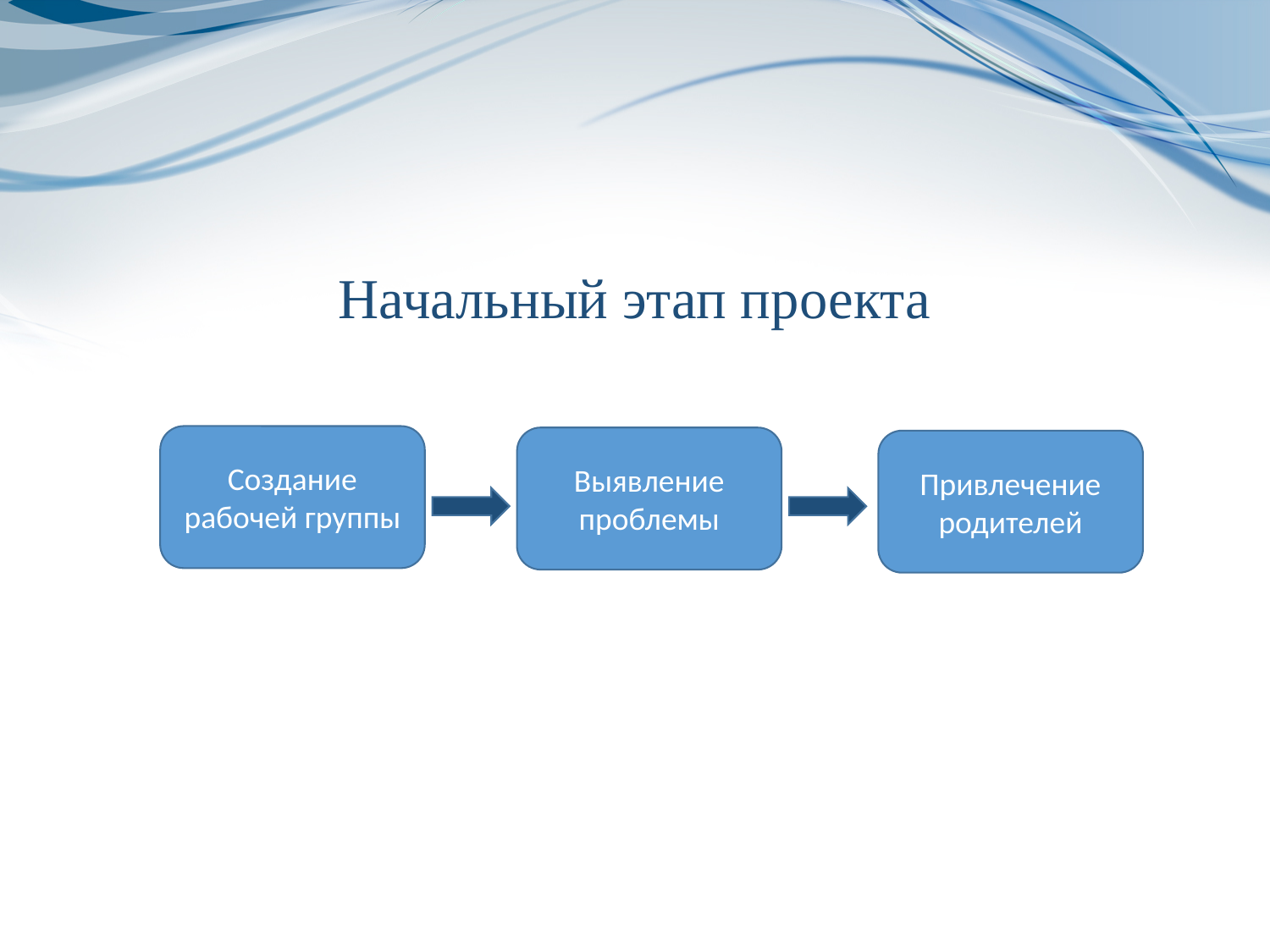

Начальный этап проекта
Создание рабочей группы
Выявление проблемы
Привлечение родителей